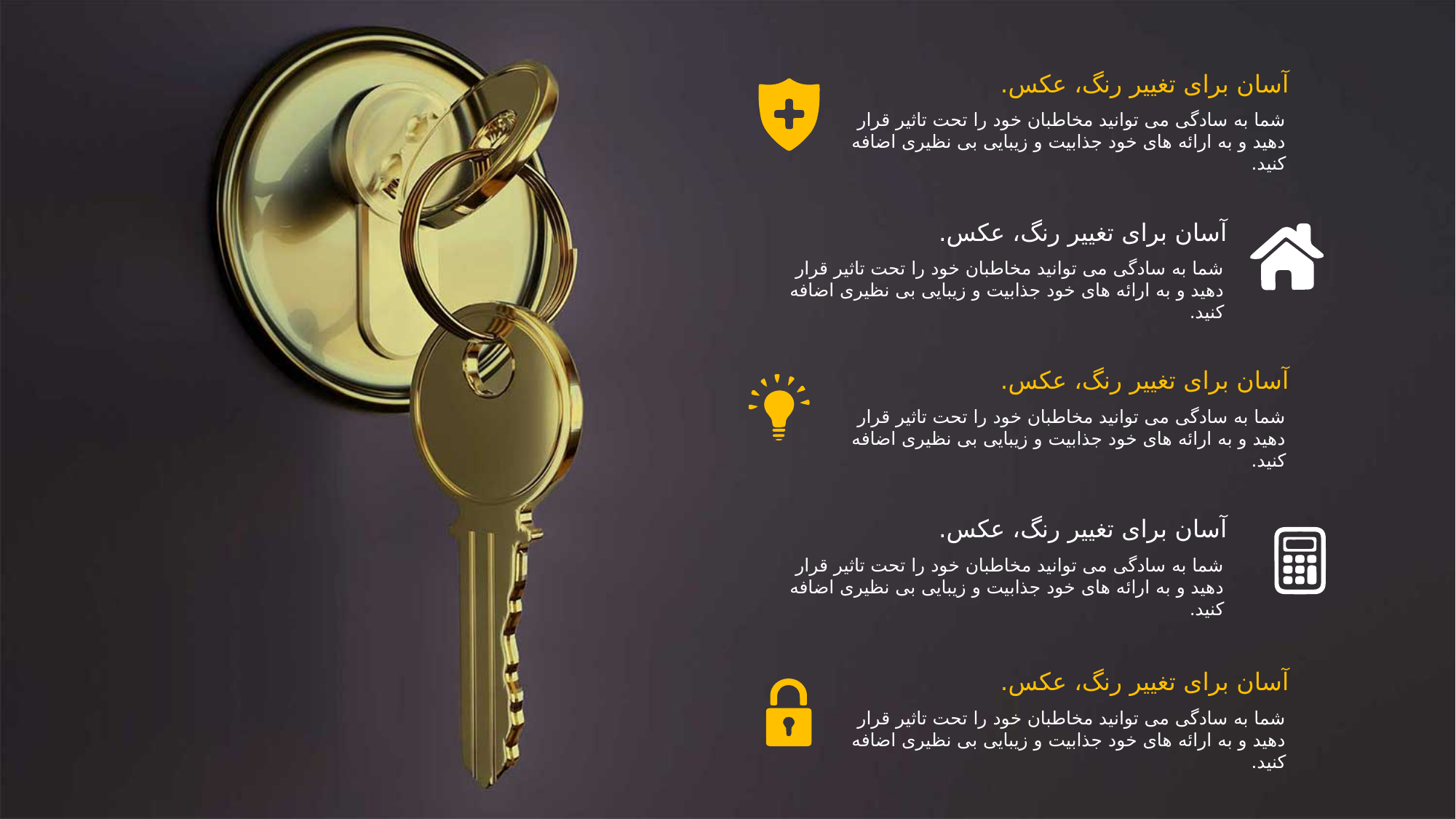

آسان برای تغییر رنگ، عکس.
شما به سادگی می توانید مخاطبان خود را تحت تاثیر قرار دهید و به ارائه های خود جذابیت و زیبایی بی نظیری اضافه کنید.

آسان برای تغییر رنگ، عکس.
شما به سادگی می توانید مخاطبان خود را تحت تاثیر قرار دهید و به ارائه های خود جذابیت و زیبایی بی نظیری اضافه کنید.

آسان برای تغییر رنگ، عکس.
شما به سادگی می توانید مخاطبان خود را تحت تاثیر قرار دهید و به ارائه های خود جذابیت و زیبایی بی نظیری اضافه کنید.

آسان برای تغییر رنگ، عکس.
شما به سادگی می توانید مخاطبان خود را تحت تاثیر قرار دهید و به ارائه های خود جذابیت و زیبایی بی نظیری اضافه کنید.

آسان برای تغییر رنگ، عکس.
شما به سادگی می توانید مخاطبان خود را تحت تاثیر قرار دهید و به ارائه های خود جذابیت و زیبایی بی نظیری اضافه کنید.